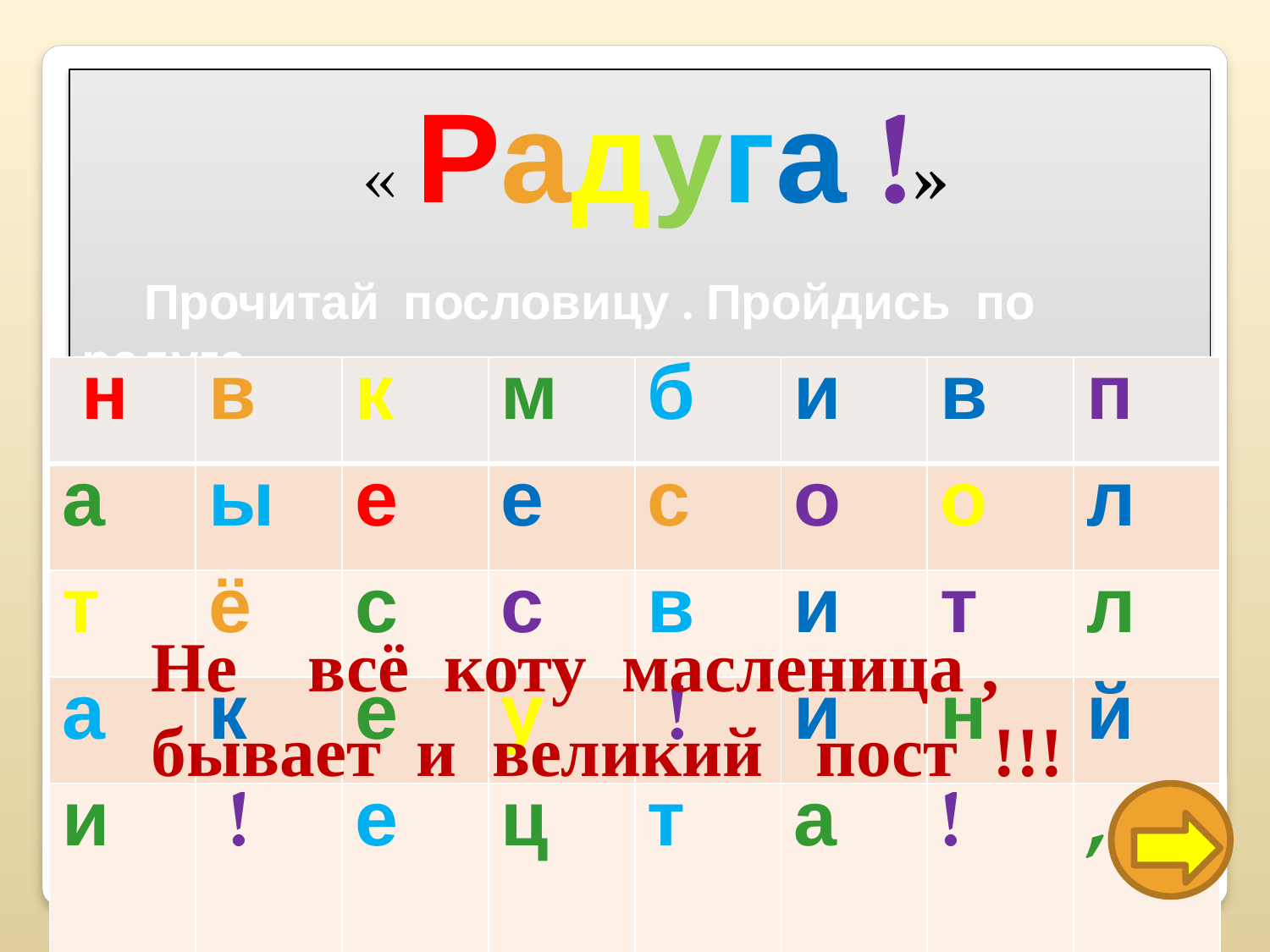

« Радуга !»

       Прочитай  пословицу . Пройдись  по  радуге .

| н | в | к | м | б | и | в | п |
| --- | --- | --- | --- | --- | --- | --- | --- |
| а | ы | е | е | с | о | о | л |
| т | ё | с | с | в | и | т | л |
| а | к | е | у | ! | и | н | й |
| и | ! | е | ц | т | а | ! | , |
Не    всё  коту  масленица , бывает  и  великий   пост  !!!